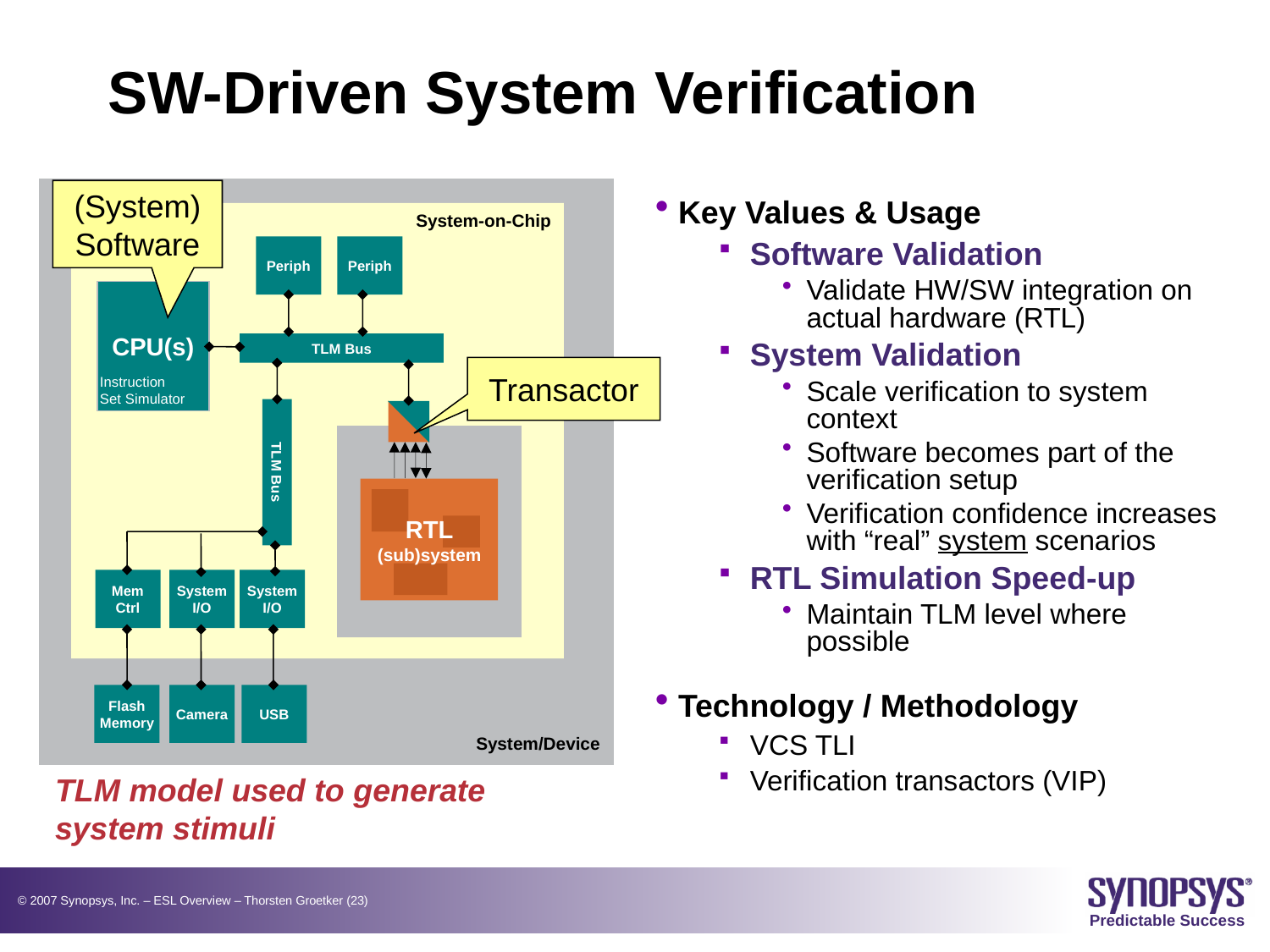

SW-Driven System Verification

(System)
Software
 Key Values & Usage
Software Validation
Validate HW/SW integration on actual hardware (RTL)
System Validation
Scale verification to system context
Software becomes part of the verification setup
Verification confidence increases with “real” system scenarios
RTL Simulation Speed-up
Maintain TLM level where possible
 Technology / Methodology
VCS TLI
Verification transactors (VIP)

System-on-Chip
Periph
Periph
CPU(s)

TLM Bus

Transactor

Instruction
Set Simulator

TLM Bus

RTL
(sub)system

Mem
Ctrl
System
I/O
System
I/O

Flash
Memory
Camera
USB
System/Device
TLM model used to generate system stimuli